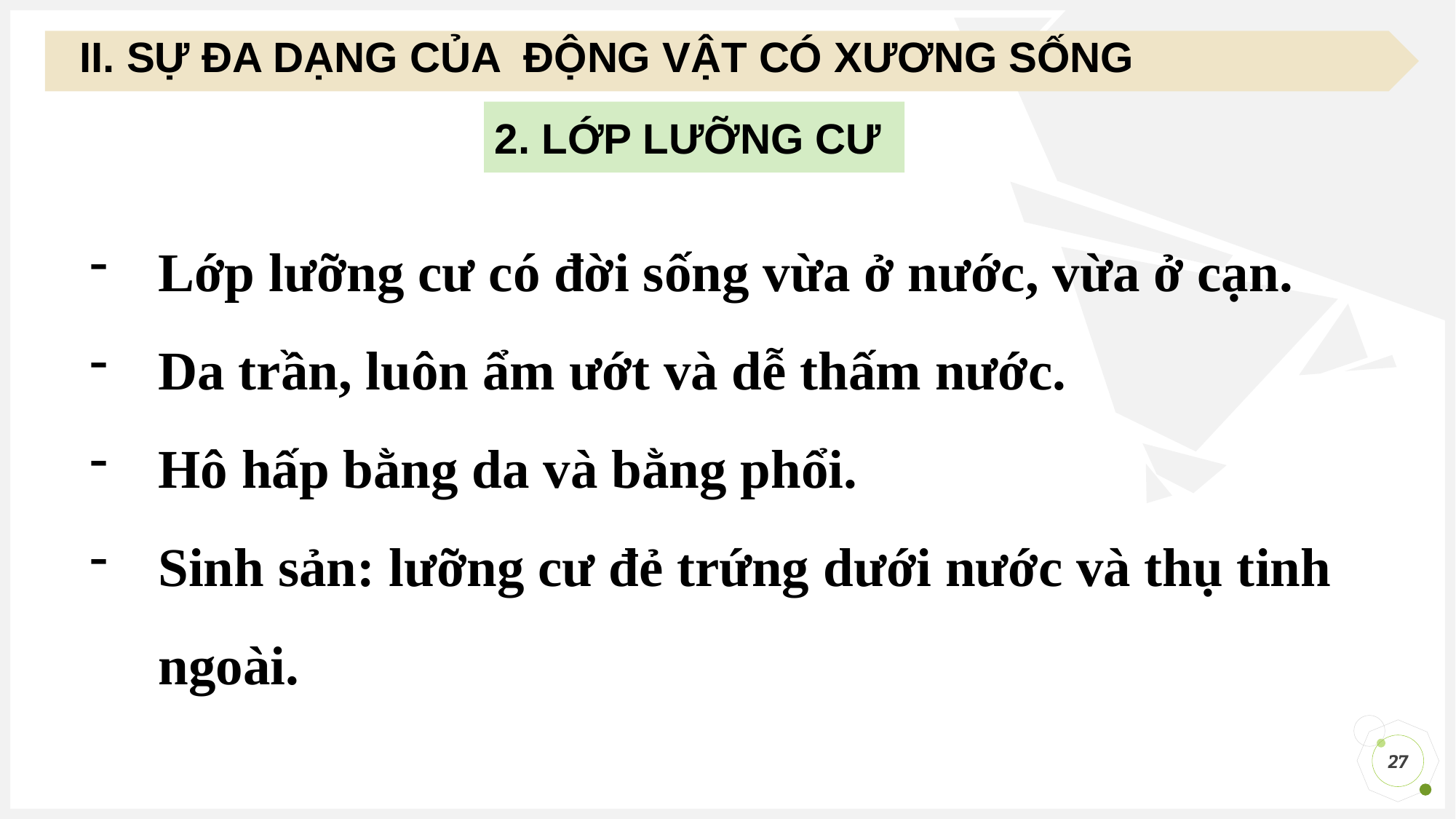

II. SỰ ĐA DẠNG CỦA  ĐỘNG VẬT CÓ XƯƠNG SỐNG
2. LỚP LƯỠNG CƯ
Lớp lưỡng cư có đời sống vừa ở nước, vừa ở cạn.
Da trần, luôn ẩm ướt và dễ thấm nước.
Hô hấp bằng da và bằng phổi.
Sinh sản: lưỡng cư đẻ trứng dưới nước và thụ tinh ngoài.
27